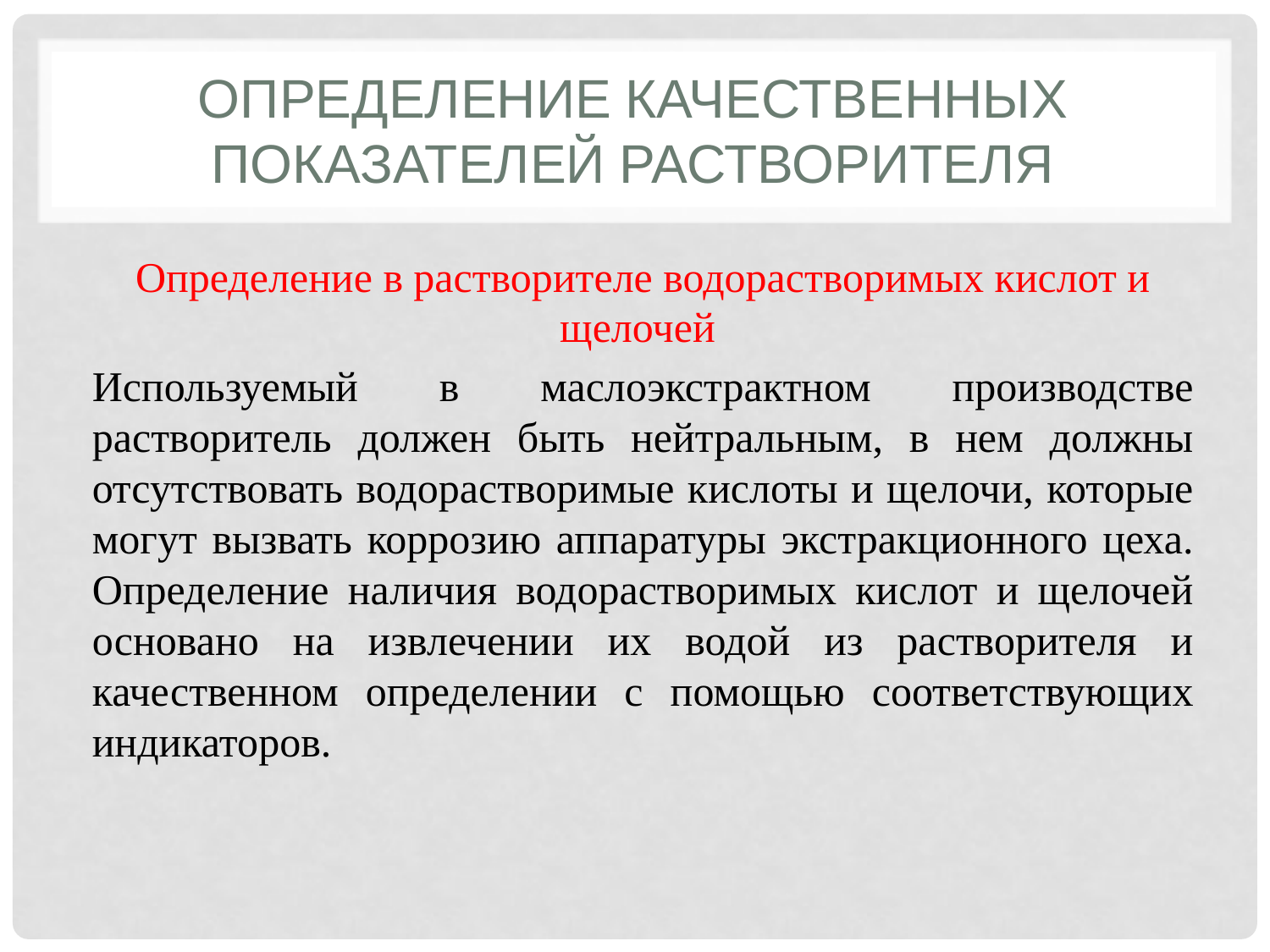

# Определение качественных показателей растворителя
Определение в растворителе водорастворимых кислот и щелочей
Используемый в маслоэкстрактном производстве растворитель должен быть нейтральным, в нем должны отсутствовать водорастворимые кислоты и щелочи, которые могут вызвать коррозию аппаратуры экстракционного цеха. Определение наличия водорастворимых кислот и щелочей основано на извлечении их водой из растворителя и качественном определении с помощью соответствующих индикаторов.